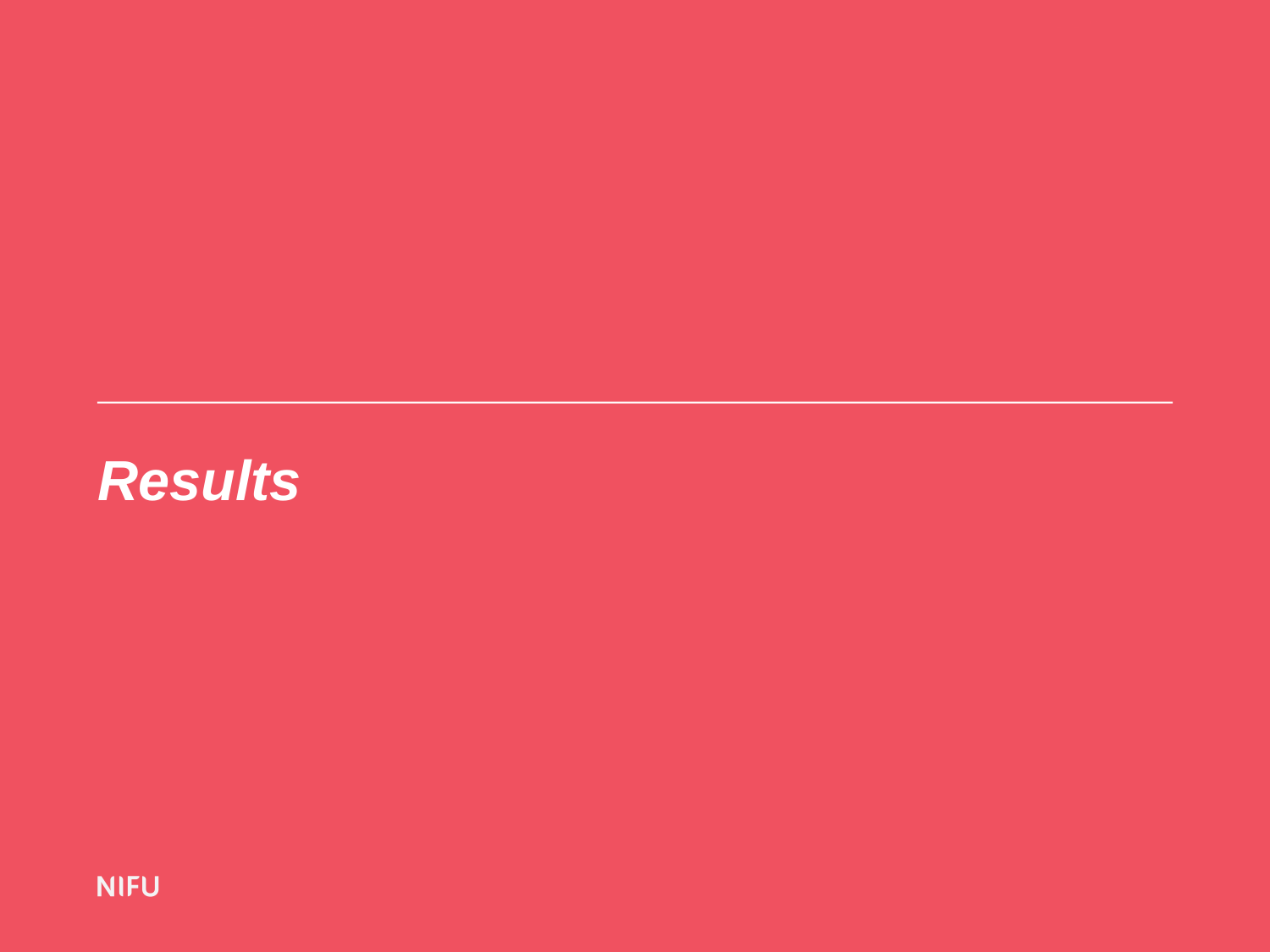

Endres i topp-/bunntekst
01-02-03
6

# Results